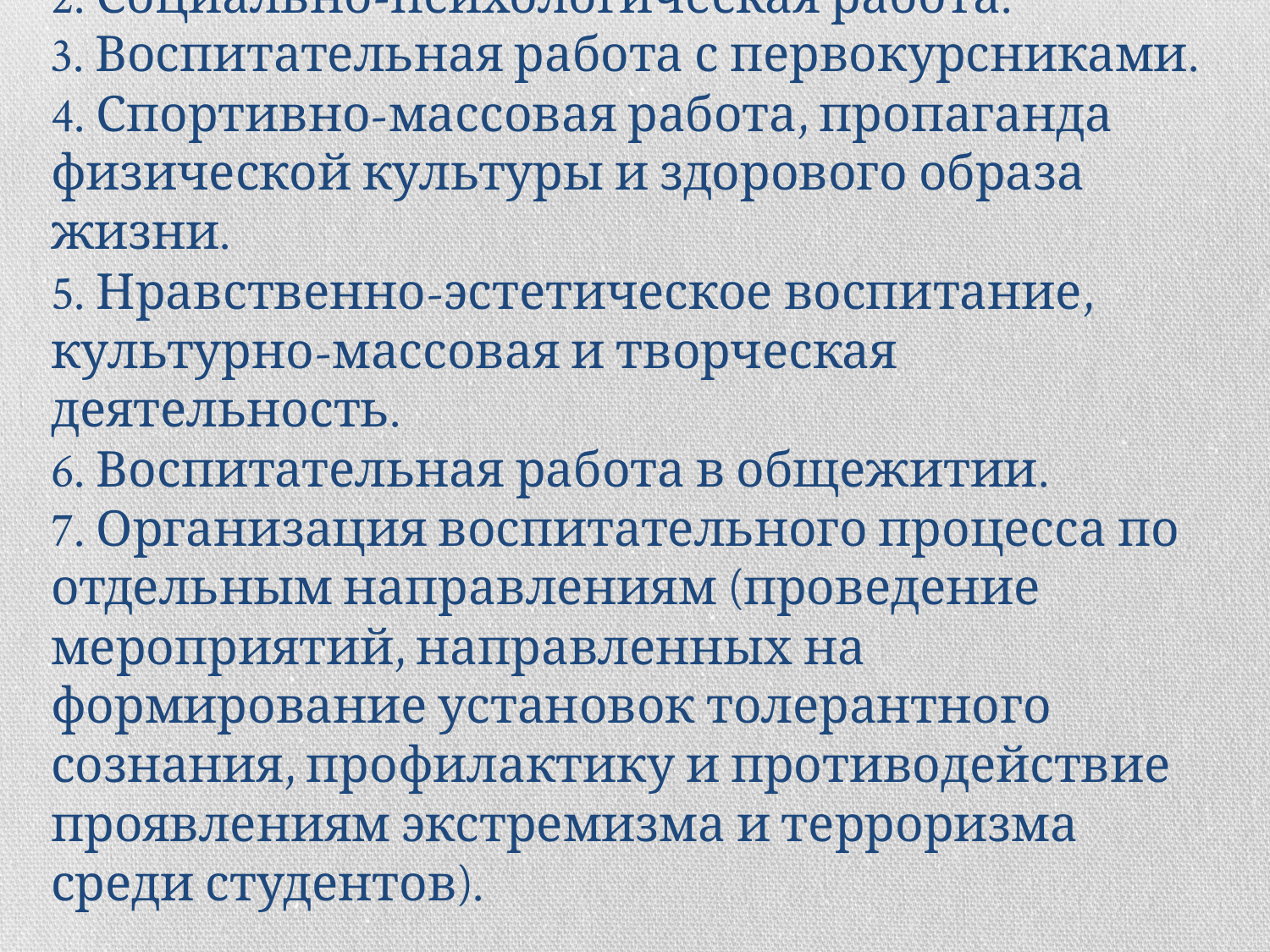

# 1. Организация патриотического, гражданского и духовно-нравственного воспитания. 2. Социально-психологическая работа. 3. Воспитательная работа с первокурсниками. 4. Спортивно-массовая работа, пропаганда физической культуры и здорового образа жизни. 5. Нравственно-эстетическое воспитание, культурно-массовая и творческая деятельность. 6. Воспитательная работа в общежитии. 7. Организация воспитательного процесса по отдельным направлениям (проведение мероприятий, направленных на формирование установок толерантного сознания, профилактику и противодействие проявлениям экстремизма и терроризма среди студентов).